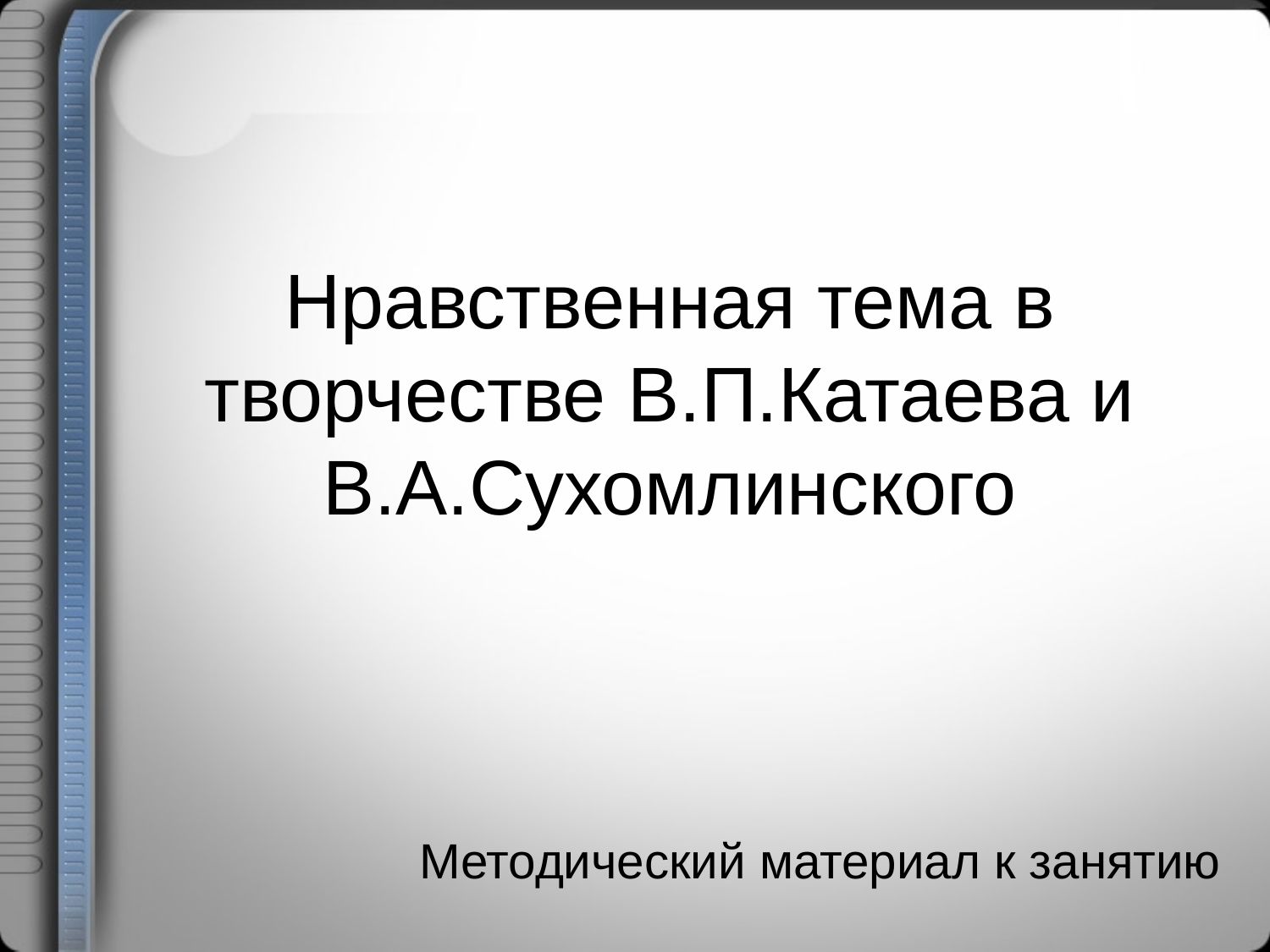

# Нравственная тема в творчестве В.П.Катаева и В.А.Сухомлинского
Методический материал к занятию